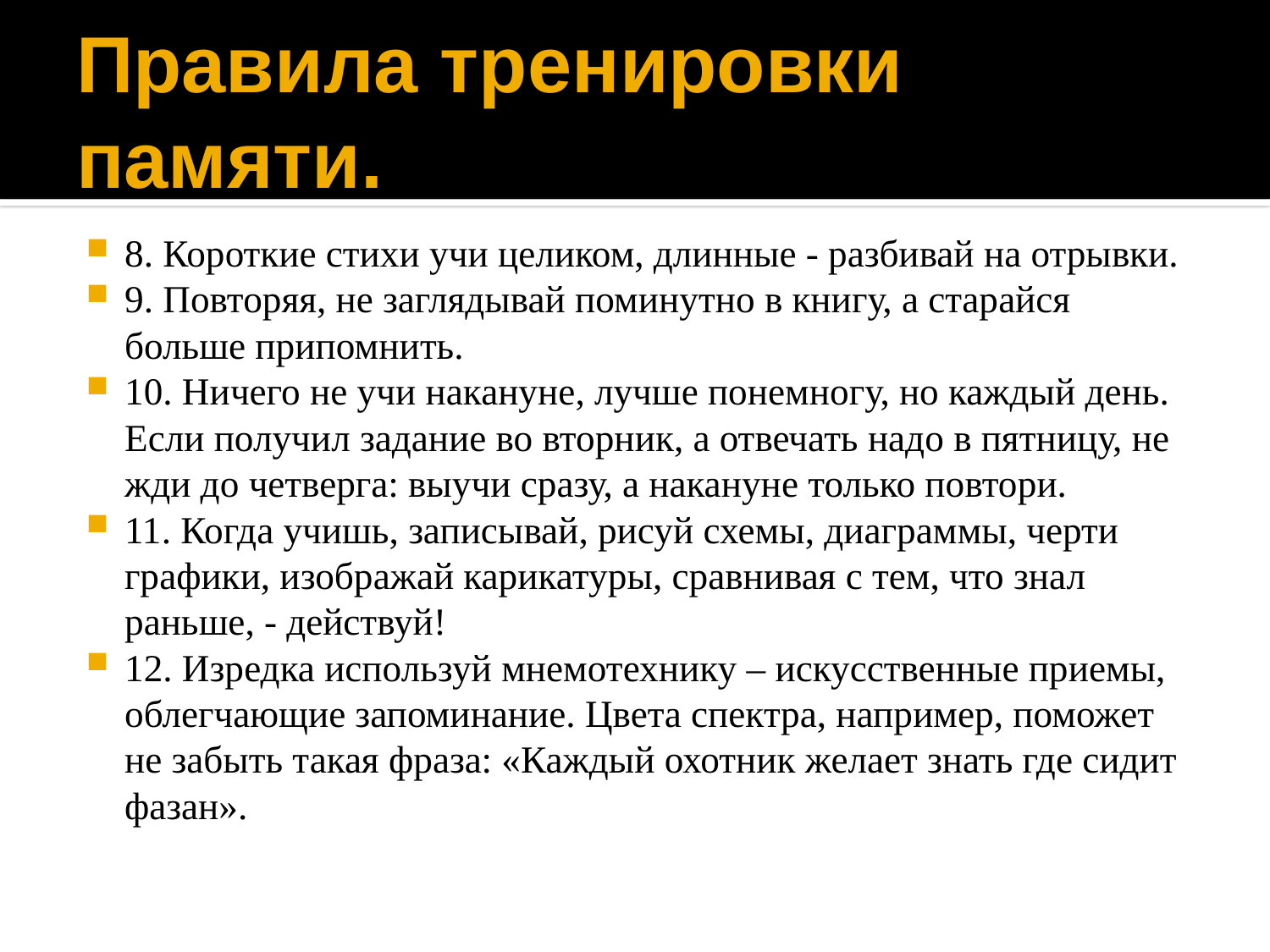

# Правила тренировки памяти.
8. Короткие стихи учи целиком, длинные - разбивай на отрывки.
9. Повторяя, не заглядывай поминутно в книгу, а старайся больше припомнить.
10. Ничего не учи накануне, лучше понемногу, но каждый день. Если получил задание во вторник, а отвечать надо в пятницу, не жди до четверга: выучи сразу, а накануне только повтори.
11. Когда учишь, записывай, рисуй схемы, диаграммы, черти графики, изображай карикатуры, сравнивая с тем, что знал раньше, - действуй!
12. Изредка используй мнемотехнику – искусственные приемы, облегчающие запоминание. Цвета спектра, например, поможет не забыть такая фраза: «Каждый охотник желает знать где сидит фазан».